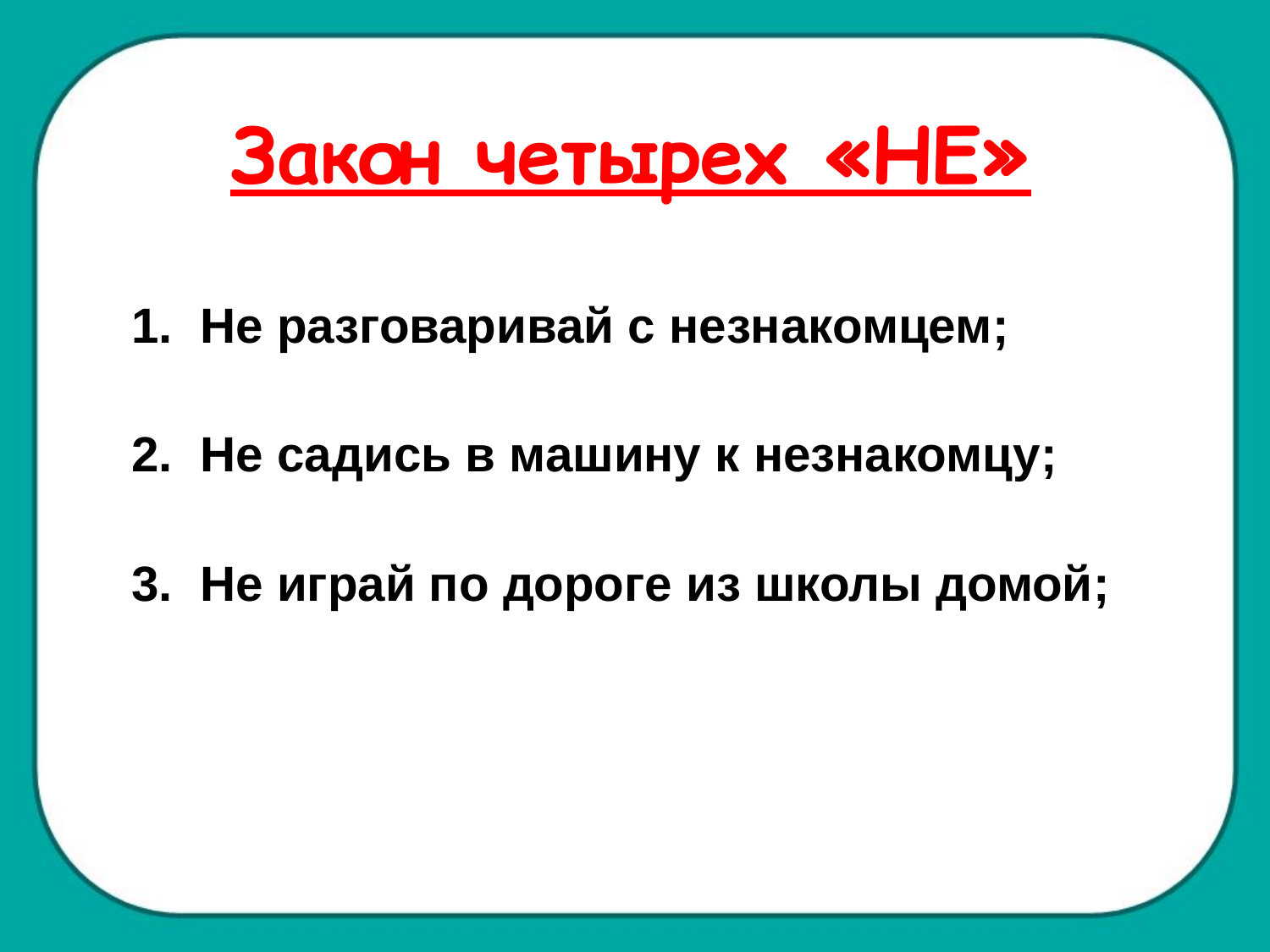

Закон четырех «НЕ»
1.  Не разговаривай с незнакомцем;
2.  Не садись в машину к незнакомцу;
3.  Не играй по дороге из школы домой;